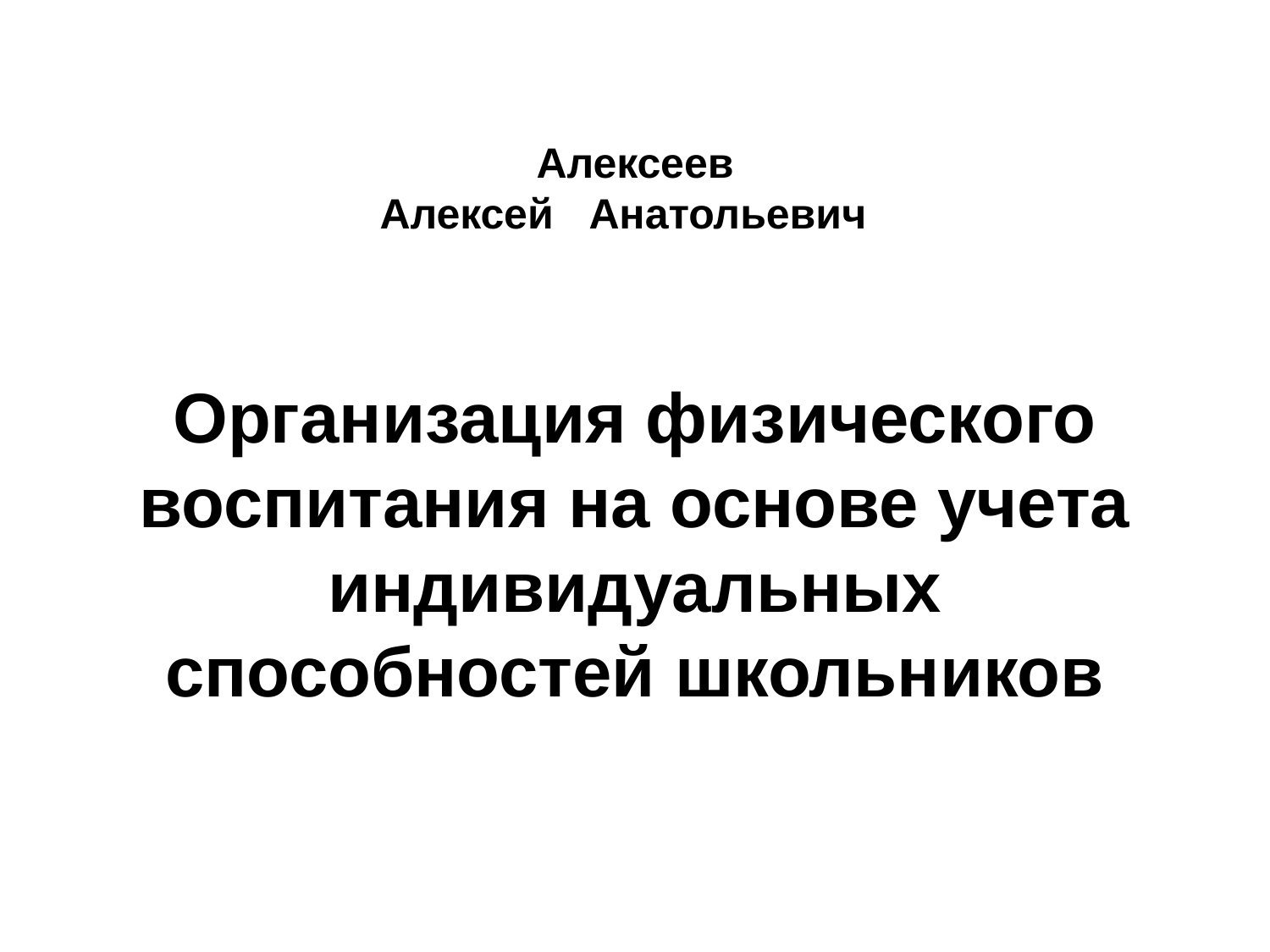

# Алексеев Алексей   Анатольевич Организация физического воспитания на основе учета индивидуальных способностей школьников